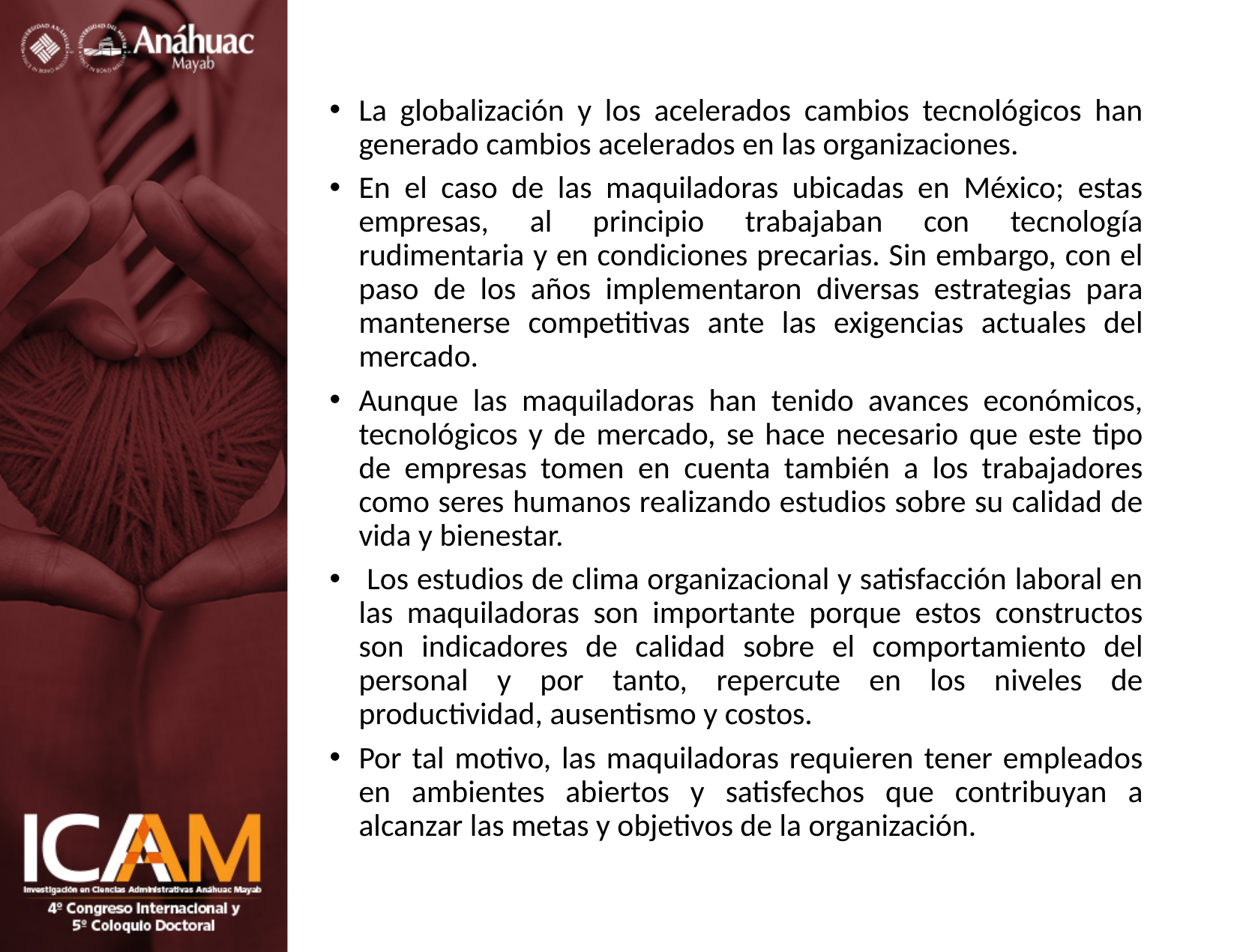

La globalización y los acelerados cambios tecnológicos han generado cambios acelerados en las organizaciones.
En el caso de las maquiladoras ubicadas en México; estas empresas, al principio trabajaban con tecnología rudimentaria y en condiciones precarias. Sin embargo, con el paso de los años implementaron diversas estrategias para mantenerse competitivas ante las exigencias actuales del mercado.
Aunque las maquiladoras han tenido avances económicos, tecnológicos y de mercado, se hace necesario que este tipo de empresas tomen en cuenta también a los trabajadores como seres humanos realizando estudios sobre su calidad de vida y bienestar.
 Los estudios de clima organizacional y satisfacción laboral en las maquiladoras son importante porque estos constructos son indicadores de calidad sobre el comportamiento del personal y por tanto, repercute en los niveles de productividad, ausentismo y costos.
Por tal motivo, las maquiladoras requieren tener empleados en ambientes abiertos y satisfechos que contribuyan a alcanzar las metas y objetivos de la organización.